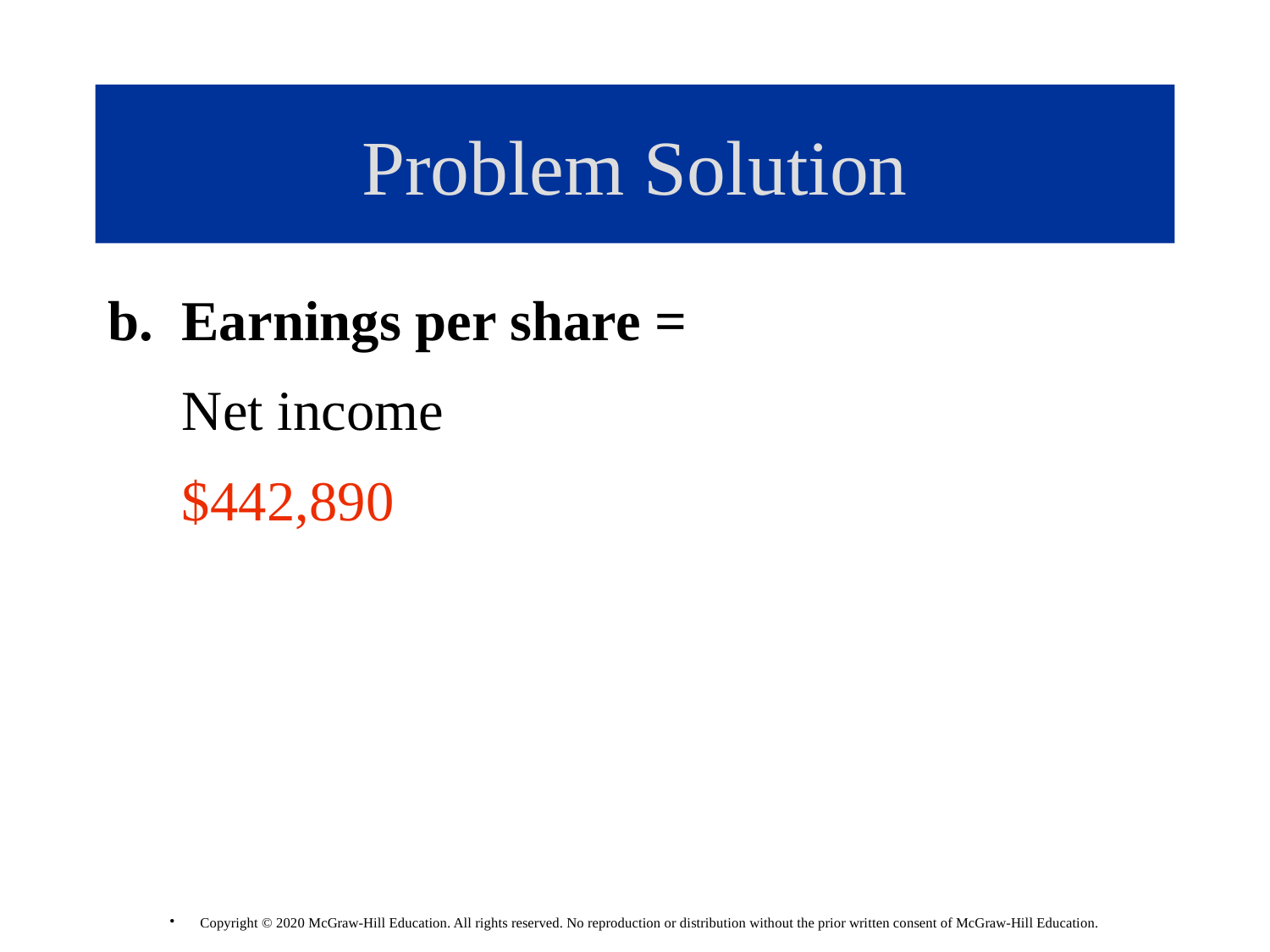

# Problem Solution

b.  Earnings per share =

       Net income

       $442,890